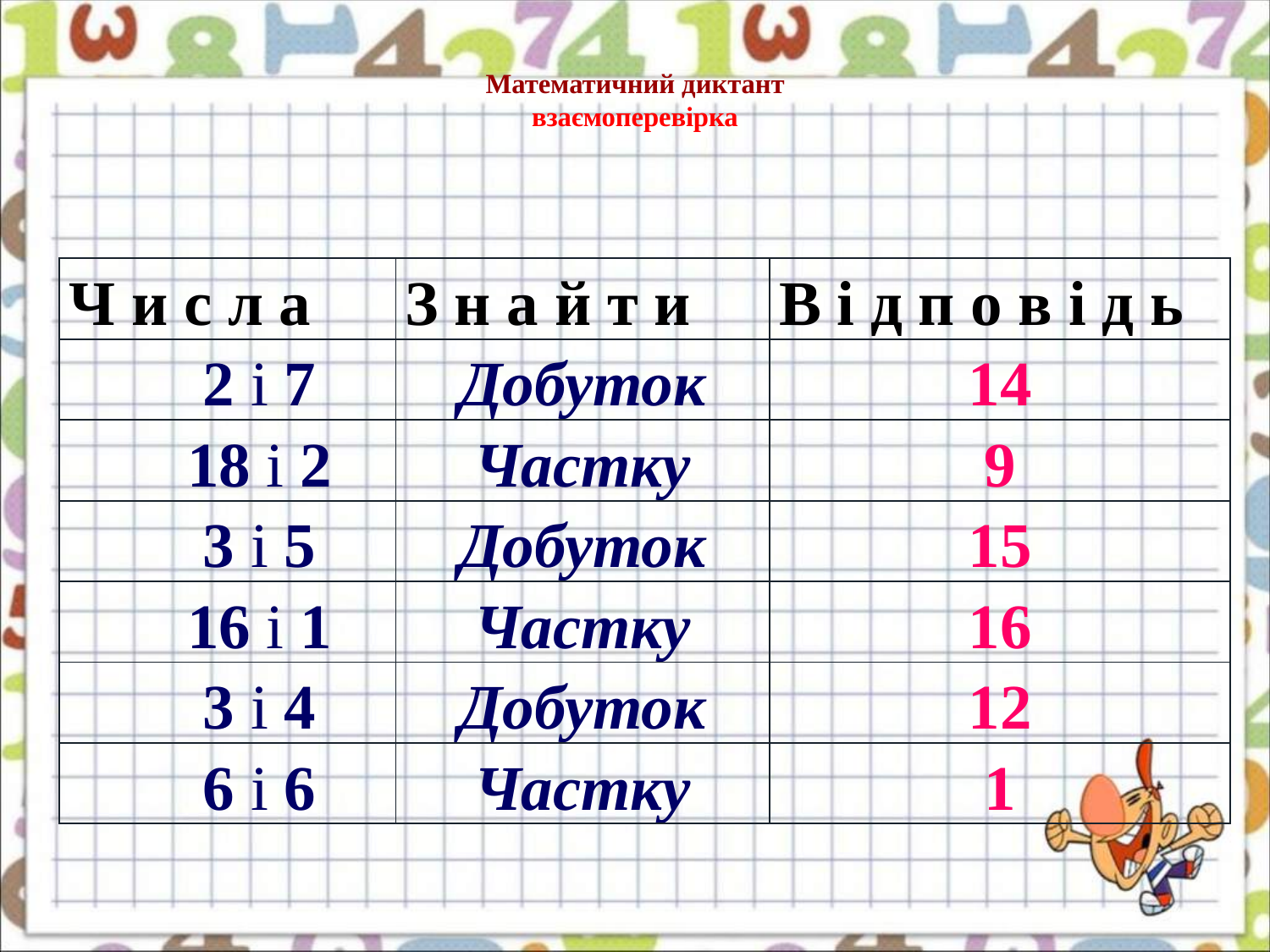

# Математичний диктант взаємоперевірка

| Ч и с л а | З н а й т и | В і д п о в і д ь |
| --- | --- | --- |
| 2 і 7 | Добуток | 14 |
| 18 і 2 | Частку | 9 |
| 3 і 5 | Добуток | 15 |
| 16 і 1 | Частку | 16 |
| 3 і 4 | Добуток | 12 |
| 6 і 6 | Частку | 1 |